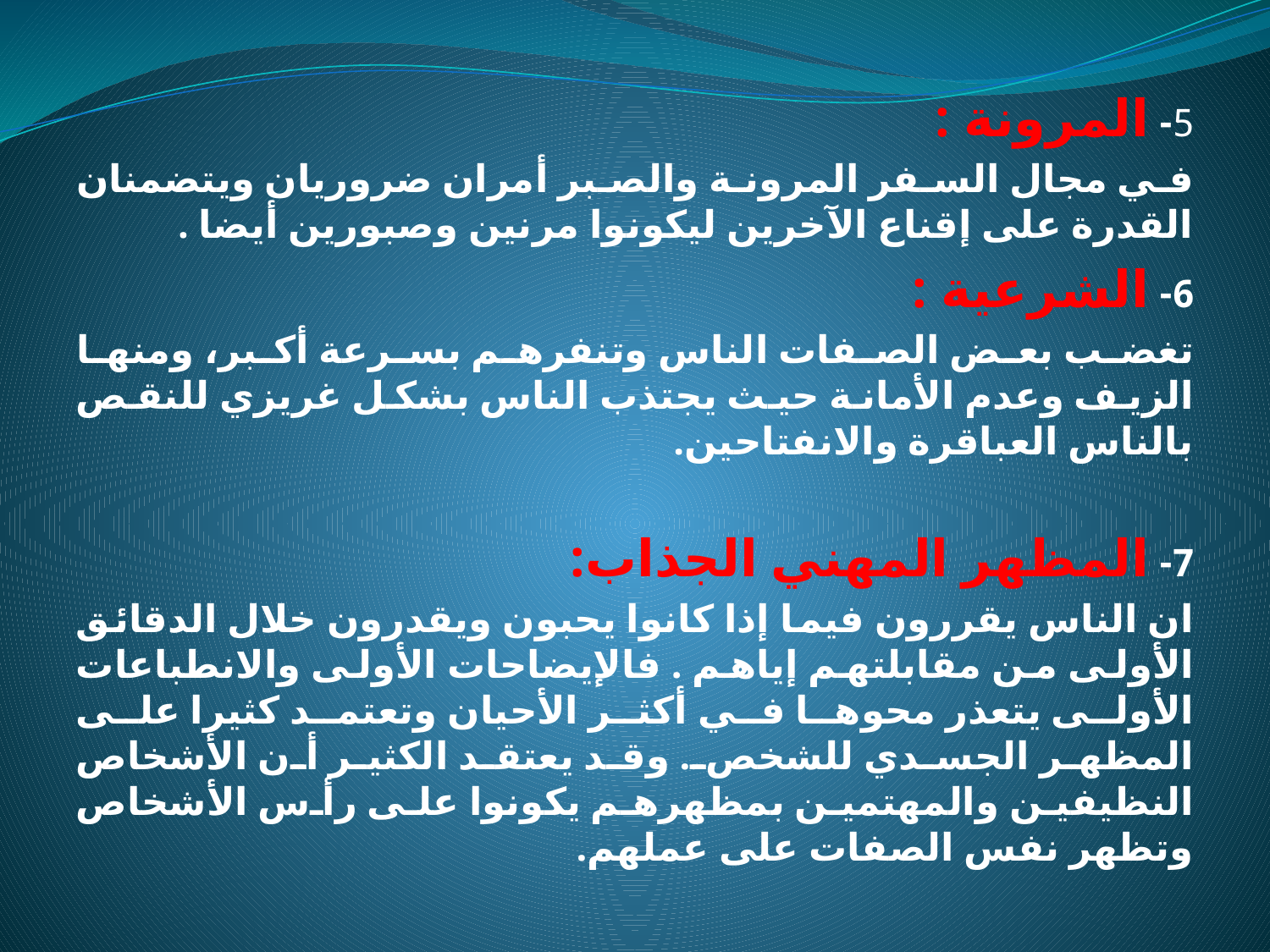

5- المرونة :
في مجال السفر المرونة والصبر أمران ضروريان ويتضمنان القدرة على إقناع الآخرين ليكونوا مرنين وصبورين أيضا .
6- الشرعية :
تغضب بعض الصفات الناس وتنفرهم بسرعة أكبر، ومنها الزيف وعدم الأمانة حيث يجتذب الناس بشكل غريزي للنقص بالناس العباقرة والانفتاحين.

7- المظهر المهني الجذاب:
ان الناس يقررون فيما إذا كانوا يحبون ويقدرون خلال الدقائق الأولى من مقابلتهم إياهم . فالإيضاحات الأولى والانطباعات الأولى يتعذر محوها في أكثر الأحيان وتعتمد كثيرا على المظهر الجسدي للشخص. وقد يعتقد الكثير أن الأشخاص النظيفين والمهتمين بمظهرهم يكونوا على رأس الأشخاص وتظهر نفس الصفات على عملهم.